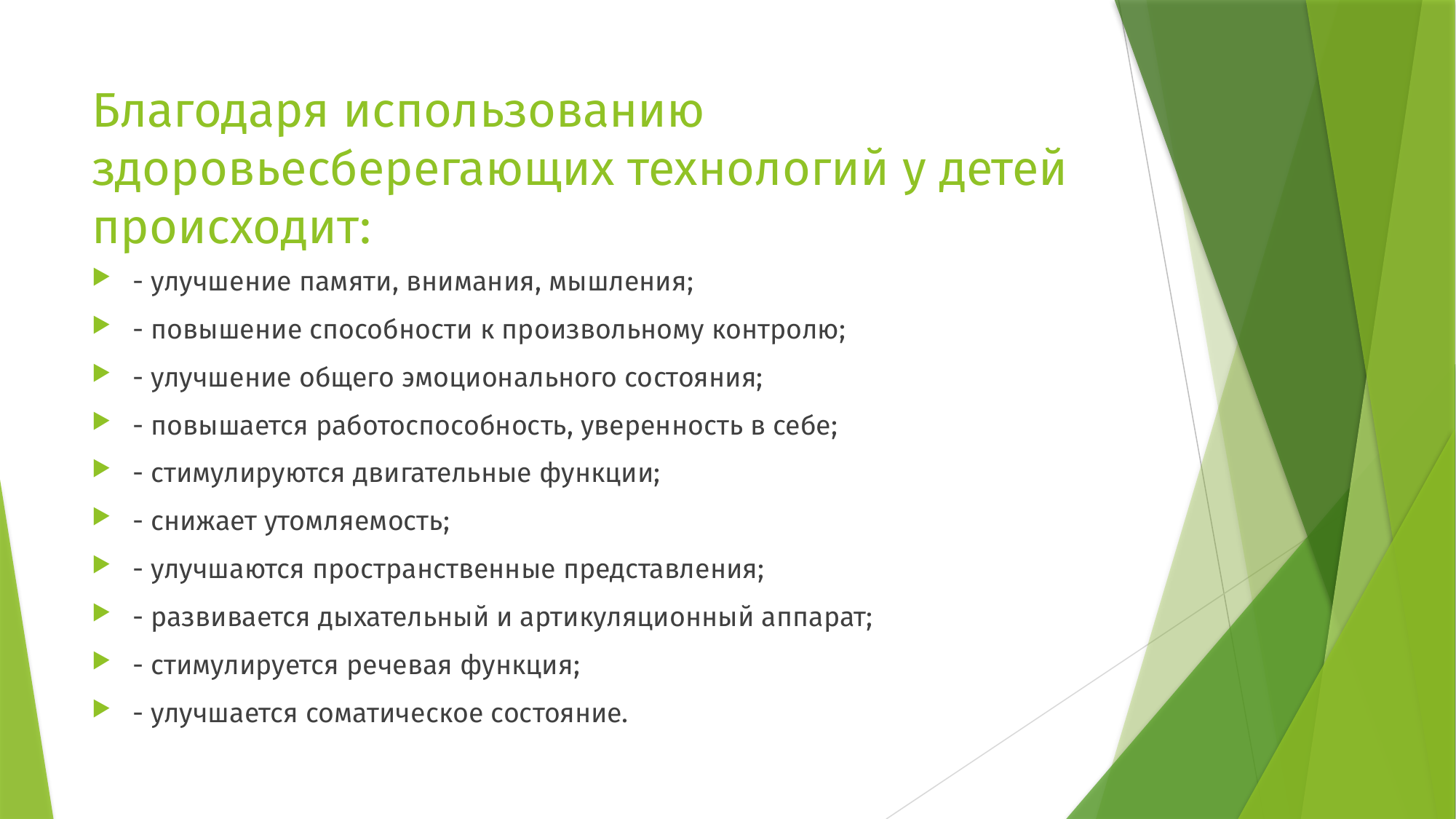

# Благодаря использованию здоровьесберегающих технологий у детей происходит:
- улучшение памяти, внимания, мышления;
- повышение способности к произвольному контролю;
- улучшение общего эмоционального состояния;
- повышается работоспособность, уверенность в себе;
- стимулируются двигательные функции;
- снижает утомляемость;
- улучшаются пространственные представления;
- развивается дыхательный и артикуляционный аппарат;
- стимулируется речевая функция;
- улучшается соматическое состояние.